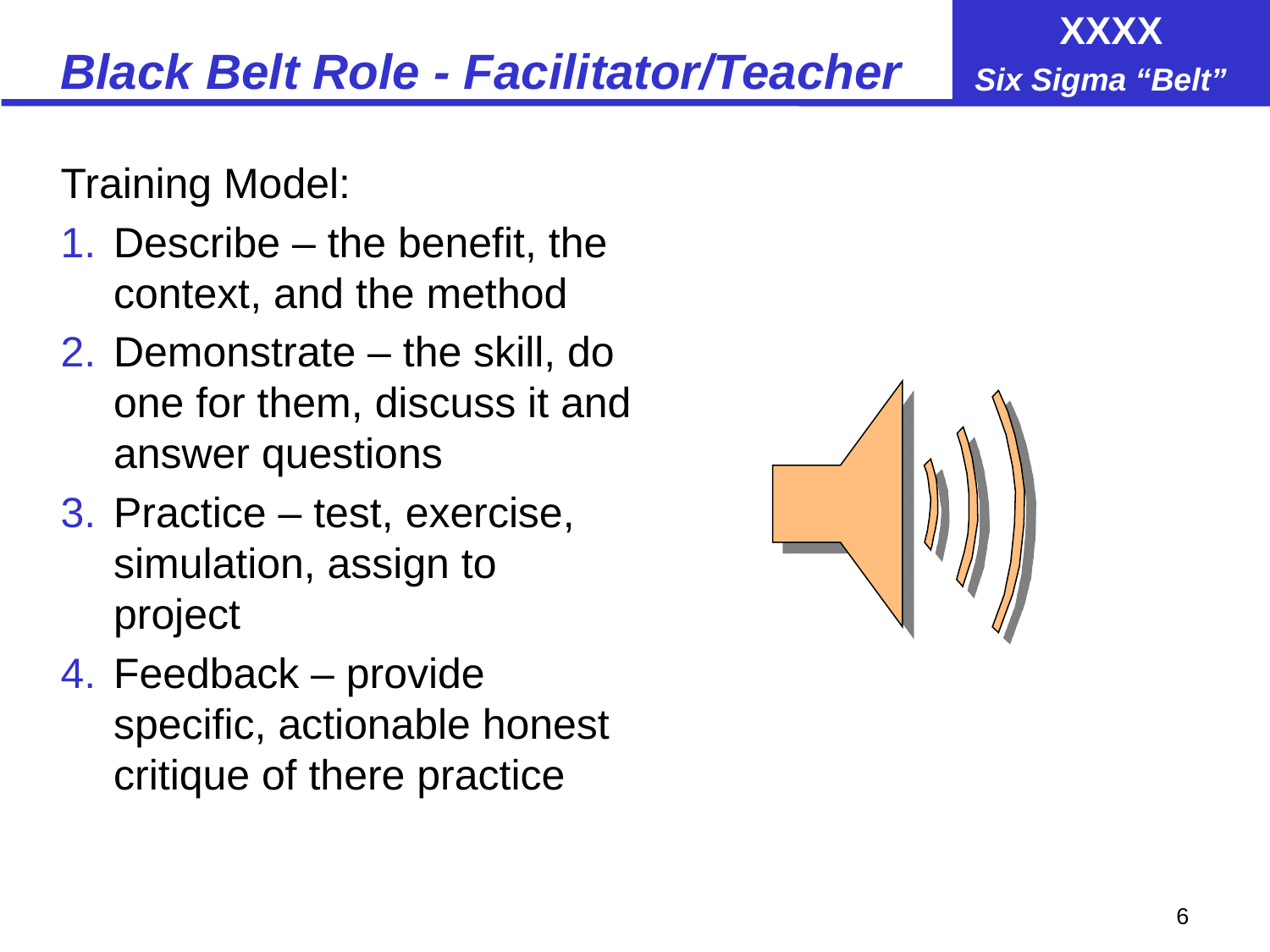

# Black Belt Role - Facilitator/Teacher
Training Model:
Describe – the benefit, the context, and the method
Demonstrate – the skill, do one for them, discuss it and answer questions
Practice – test, exercise, simulation, assign to project
Feedback – provide specific, actionable honest critique of there practice